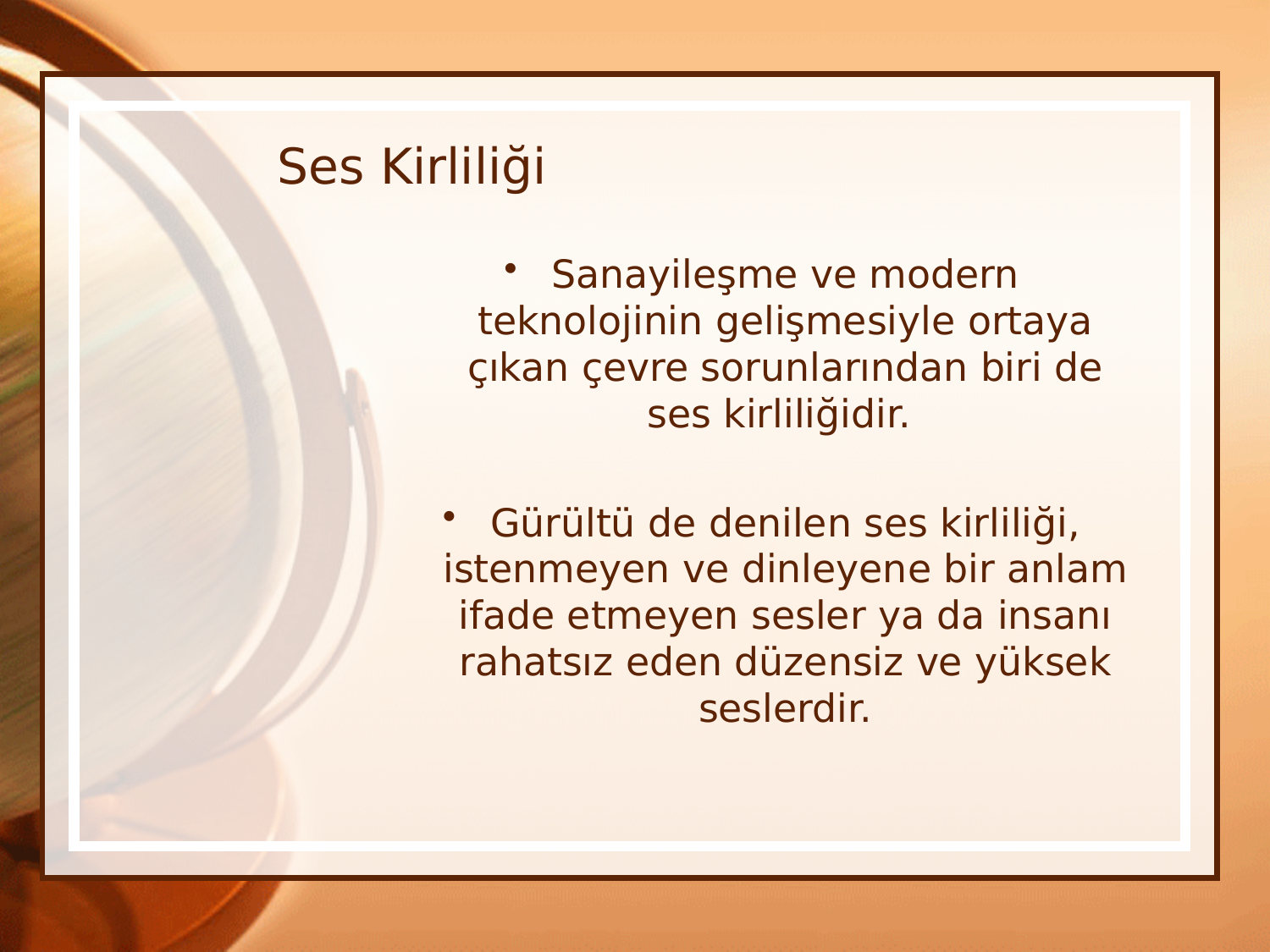

# Ses Kirliliği
Sanayileşme ve modern teknolojinin gelişmesiyle ortaya çıkan çevre sorunlarından biri de ses kirliliğidir.

Gürültü de denilen ses kirliliği, istenmeyen ve dinleyene bir anlam ifade etmeyen sesler ya da insanı rahatsız eden düzensiz ve yüksek seslerdir.